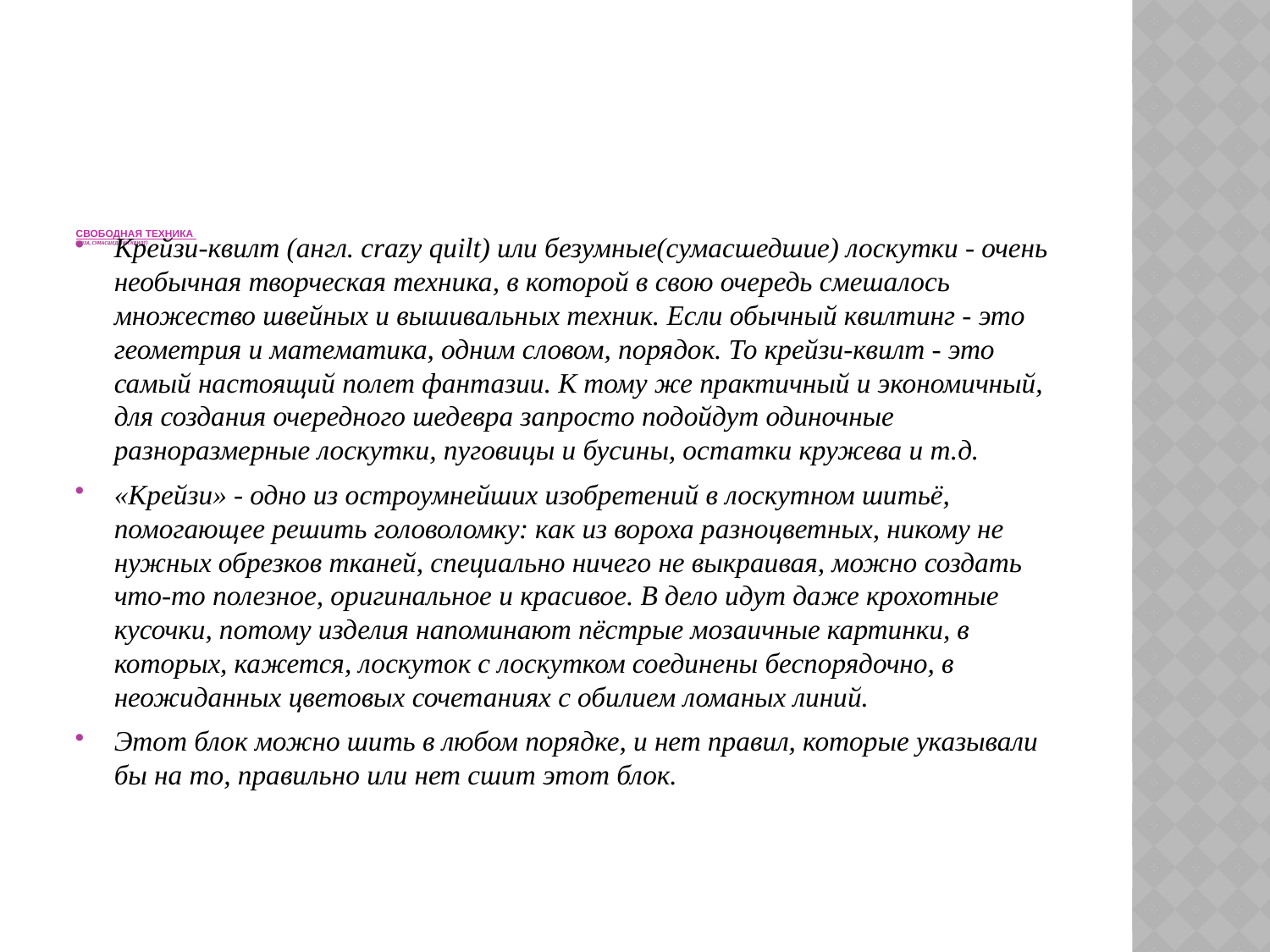

# Свободная техника (роза, сумасшедший квилт)
Крейзи-квилт (англ. crazy quilt) или безумные(сумасшедшие) лоскутки - очень необычная творческая техника, в которой в свою очередь смешалось множество швейных и вышивальных техник. Если обычный квилтинг - это геометрия и математика, одним словом, порядок. То крейзи-квилт - это самый настоящий полет фантазии. К тому же практичный и экономичный, для создания очередного шедевра запросто подойдут одиночные разноразмерные лоскутки, пуговицы и бусины, остатки кружева и т.д.
«Крейзи» - одно из остроумнейших изобретений в лоскутном шитьё, помогающее решить головоломку: как из вороха разноцветных, никому не нужных обрезков тканей, специально ничего не выкраивая, можно создать что-то полезное, оригинальное и красивое. В дело идут даже крохотные кусочки, потому изделия напоминают пёстрые мозаичные картинки, в которых, кажется, лоскуток с лоскутком соединены беспорядочно, в неожиданных цветовых сочетаниях с обилием ломаных линий.
Этот блок можно шить в любом порядке, и нет правил, которые указывали бы на то, правильно или нет сшит этот блок.